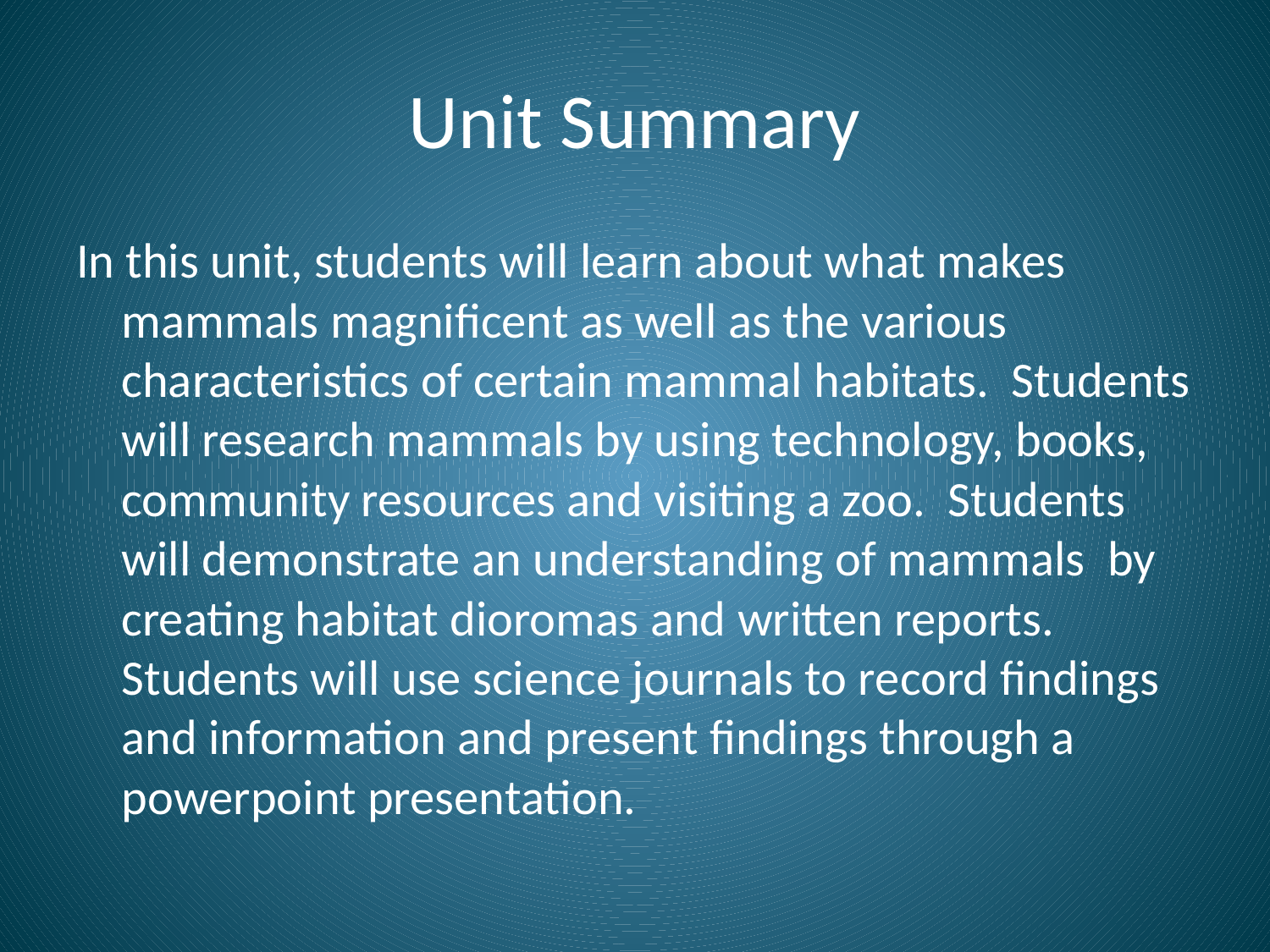

# Unit Summary
In this unit, students will learn about what makes mammals magnificent as well as the various characteristics of certain mammal habitats.  Students will research mammals by using technology, books, community resources and visiting a zoo.  Students will demonstrate an understanding of mammals  by creating habitat dioromas and written reports.  Students will use science journals to record findings and information and present findings through a powerpoint presentation.